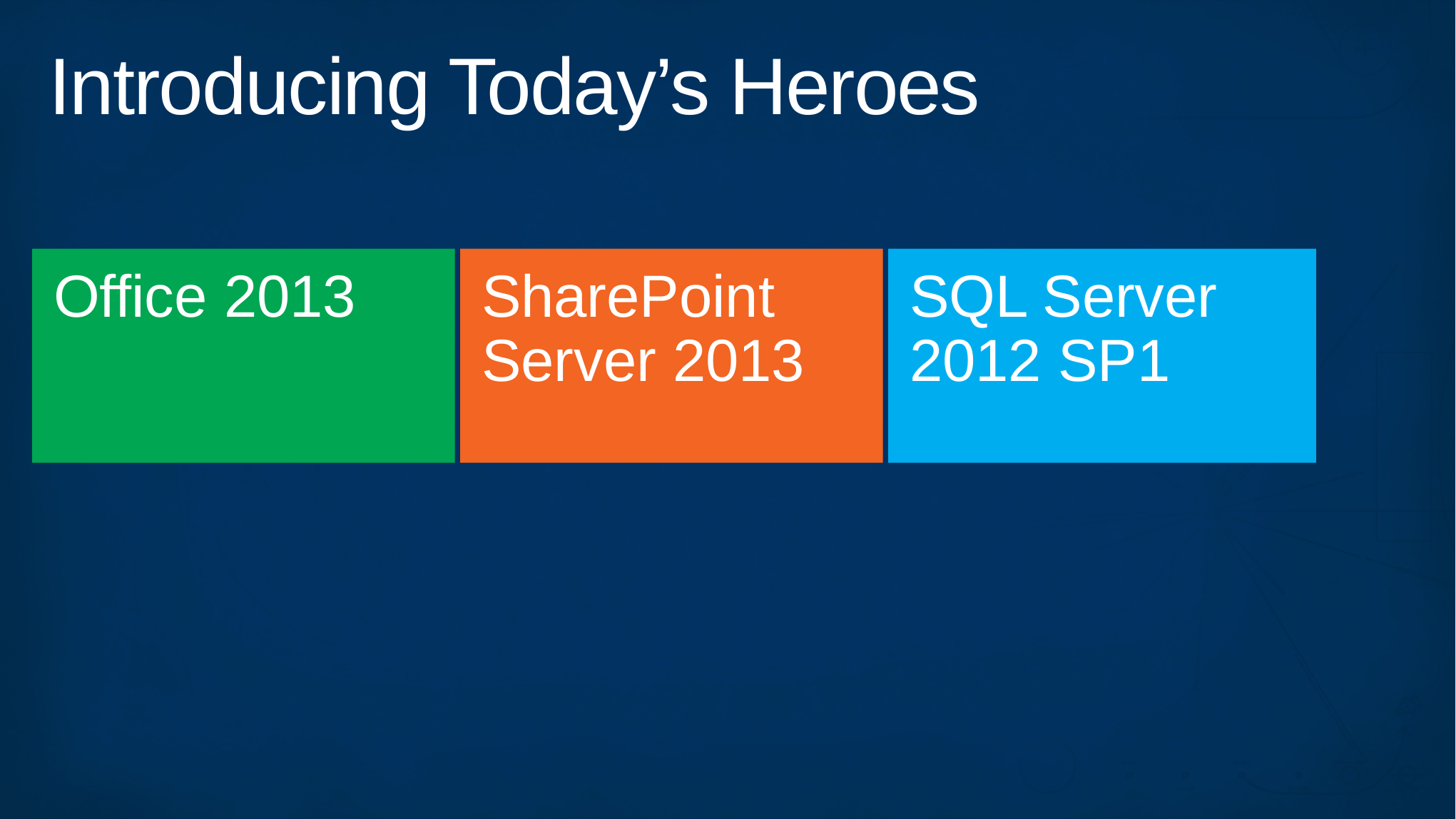

# Introducing Today’s Heroes
Office 2013
SharePoint Server 2013
SQL Server 2012 SP1